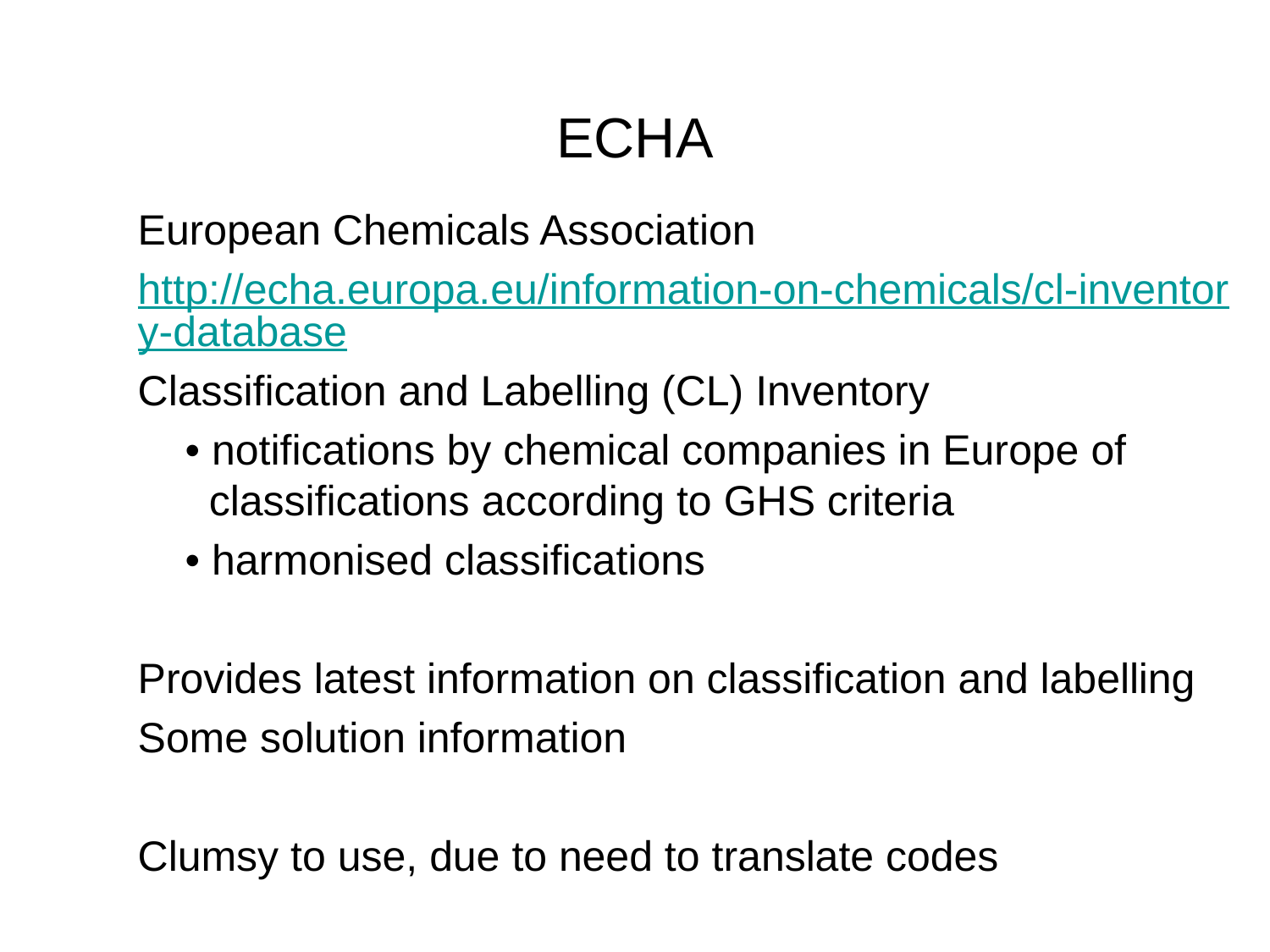

# ECHA
European Chemicals Association
http://echa.europa.eu/information-on-chemicals/cl-inventory-database
Classification and Labelling (CL) Inventory
    • notifications by chemical companies in Europe of
  classifications according to GHS criteria
    • harmonised classifications

Provides latest information on classification and labelling
Some solution information

Clumsy to use, due to need to translate codes